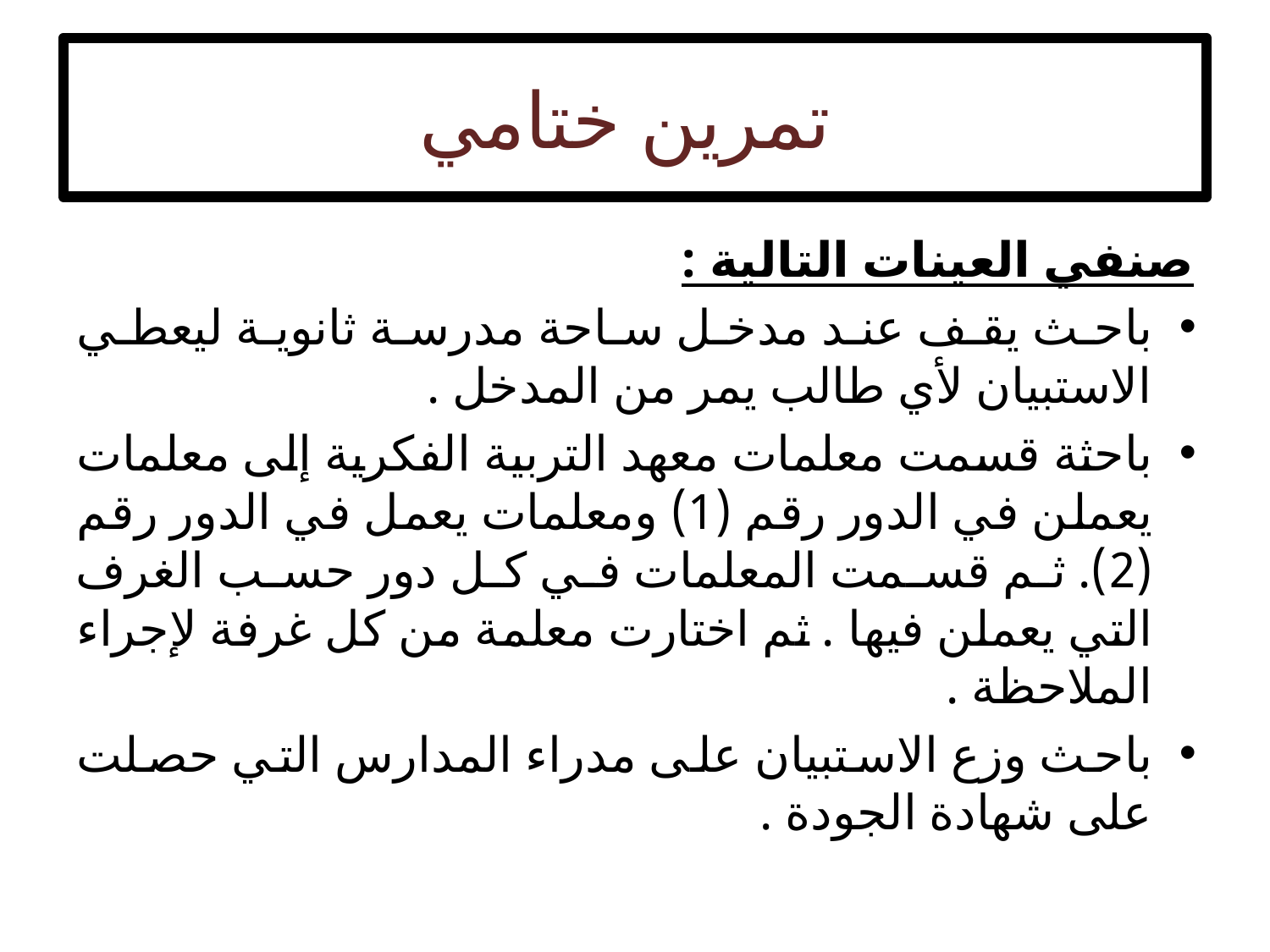

# تمرين ختامي
صنفي العينات التالية :
باحث يقف عند مدخل ساحة مدرسة ثانوية ليعطي الاستبيان لأي طالب يمر من المدخل .
باحثة قسمت معلمات معهد التربية الفكرية إلى معلمات يعملن في الدور رقم (1) ومعلمات يعمل في الدور رقم (2). ثم قسمت المعلمات في كل دور حسب الغرف التي يعملن فيها . ثم اختارت معلمة من كل غرفة لإجراء الملاحظة .
باحث وزع الاستبيان على مدراء المدارس التي حصلت على شهادة الجودة .